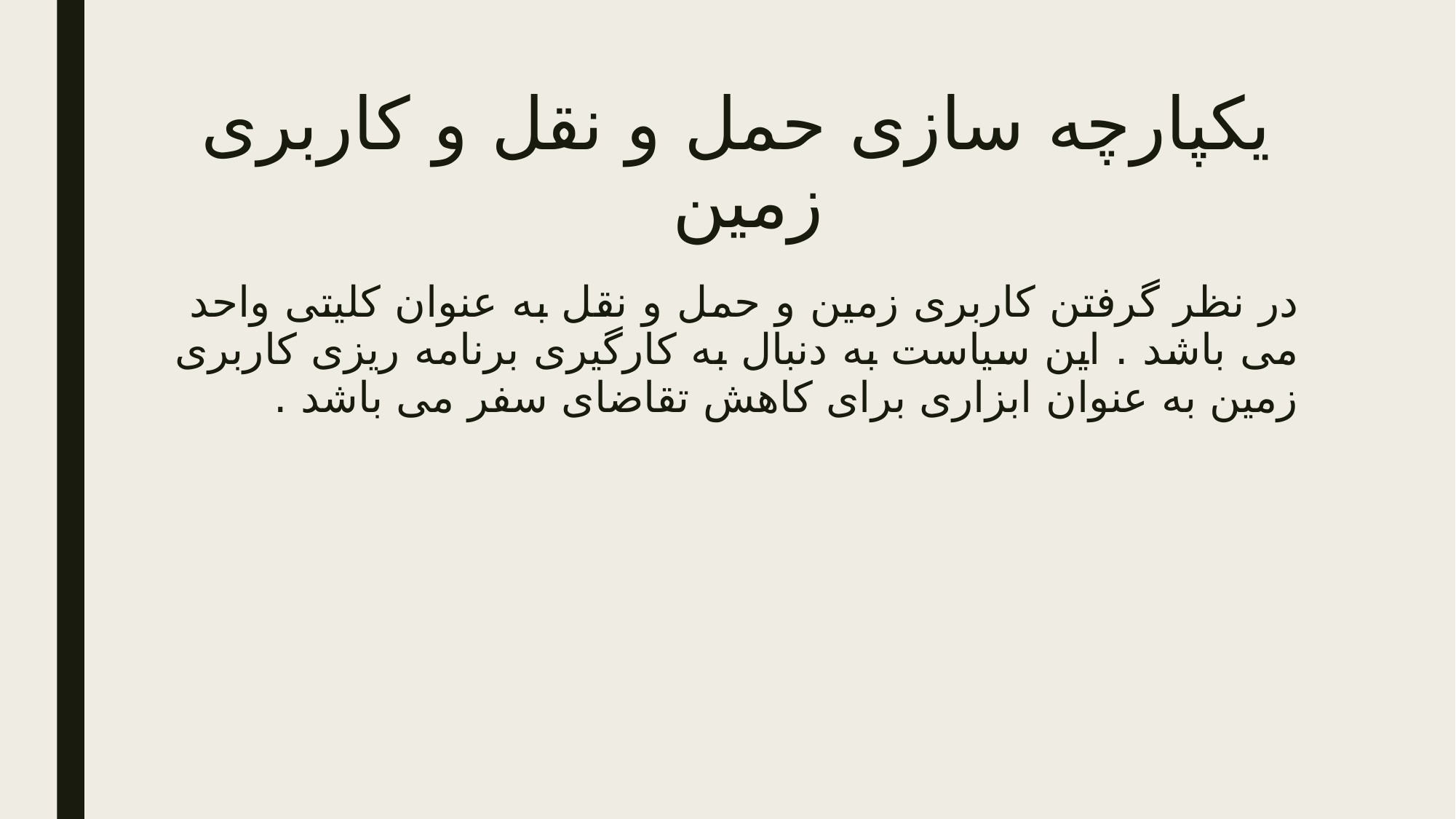

# یکپارچه سازی حمل و نقل و کاربری زمین
در نظر گرفتن کاربری زمین و حمل و نقل به عنوان کلیتی واحد  می باشد . این سیاست به دنبال به کارگیری برنامه ریزی کاربری زمین به عنوان ابزاری برای کاهش تقاضای سفر می باشد .